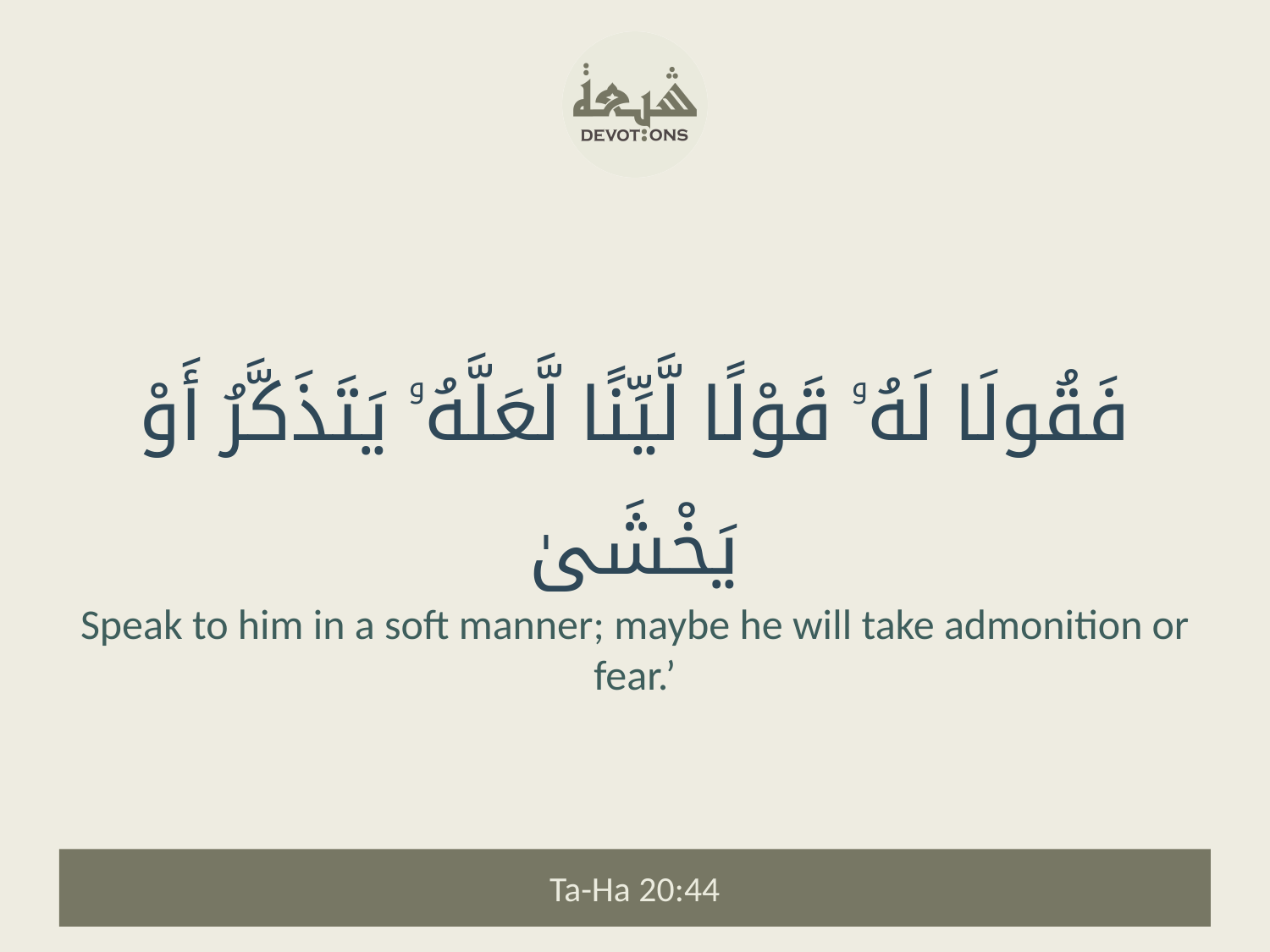

فَقُولَا لَهُۥ قَوْلًا لَّيِّنًا لَّعَلَّهُۥ يَتَذَكَّرُ أَوْ يَخْشَىٰ
Speak to him in a soft manner; maybe he will take admonition or fear.’
Ta-Ha 20:44